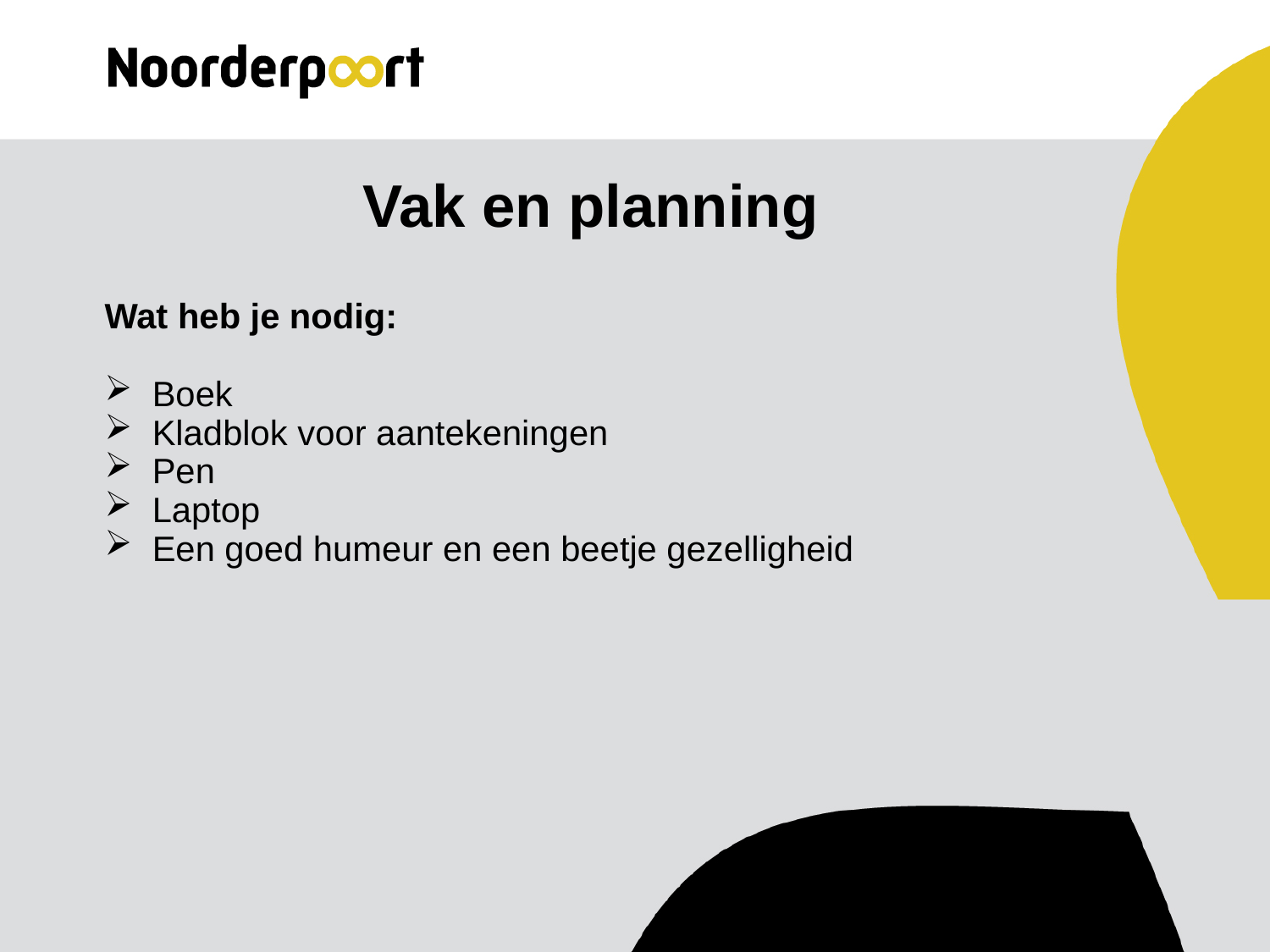

# Vak en planning
Wat heb je nodig:

Boek
Kladblok voor aantekeningen
Pen
Laptop
Een goed humeur en een beetje gezelligheid